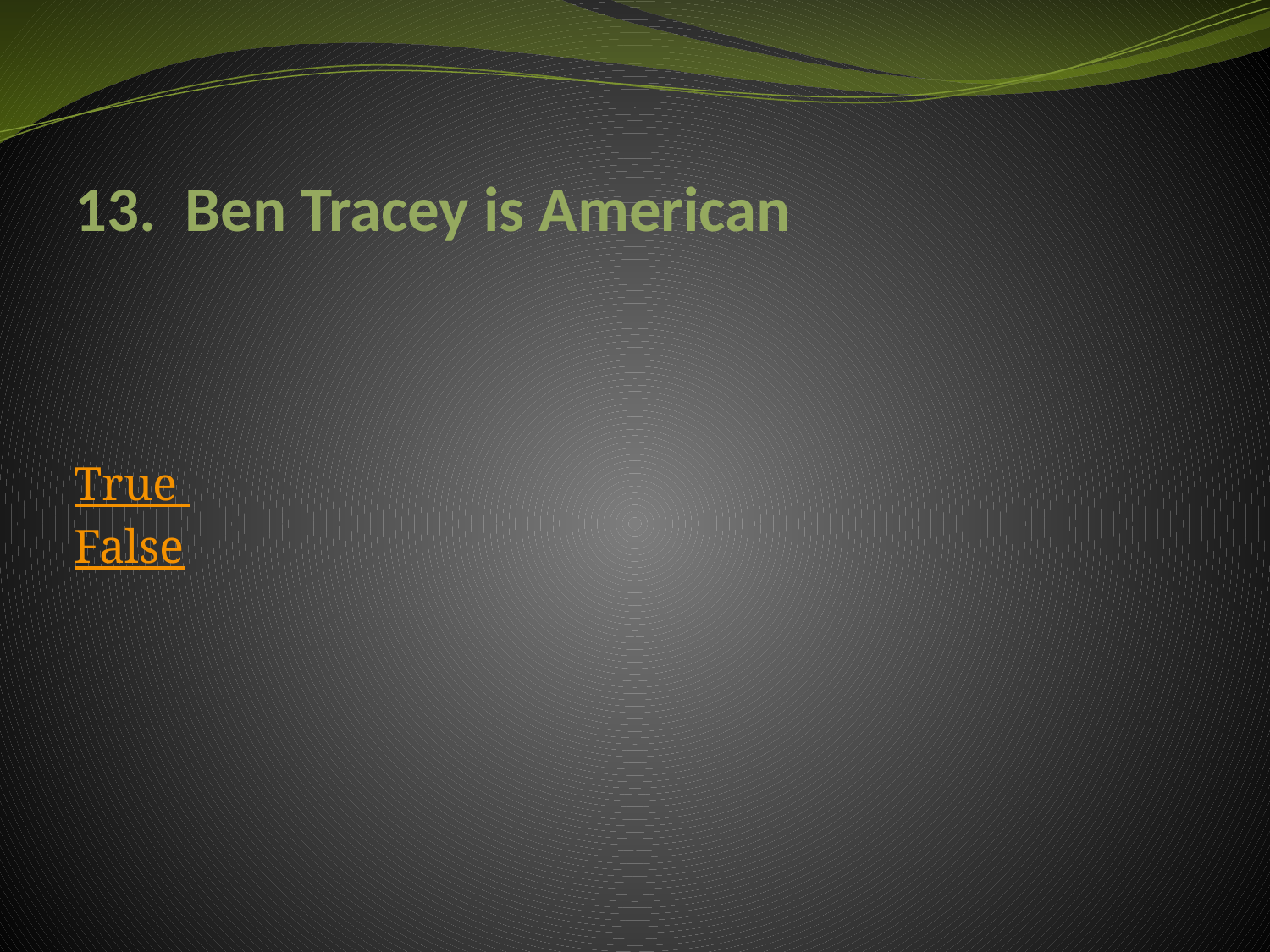

# 13.  Ben Tracey is American
True                                                                            False